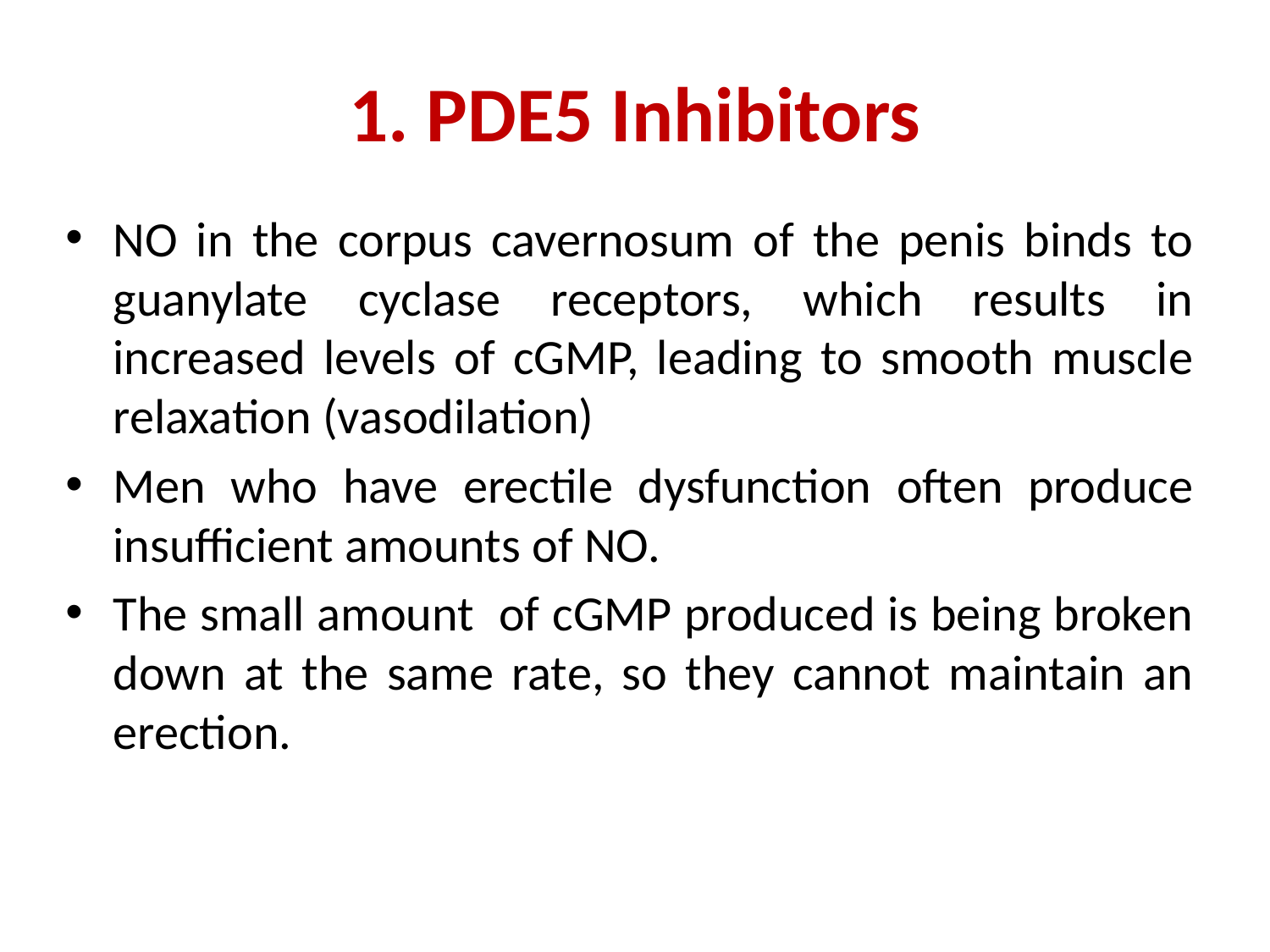

# 1. PDE5 Inhibitors
NO in the corpus cavernosum of the penis binds to guanylate cyclase receptors, which results in increased levels of cGMP, leading to smooth muscle relaxation (vasodilation)
Men who have erectile dysfunction often produce insufficient amounts of NO.
The small amount  of cGMP produced is being broken down at the same rate, so they cannot maintain an erection.